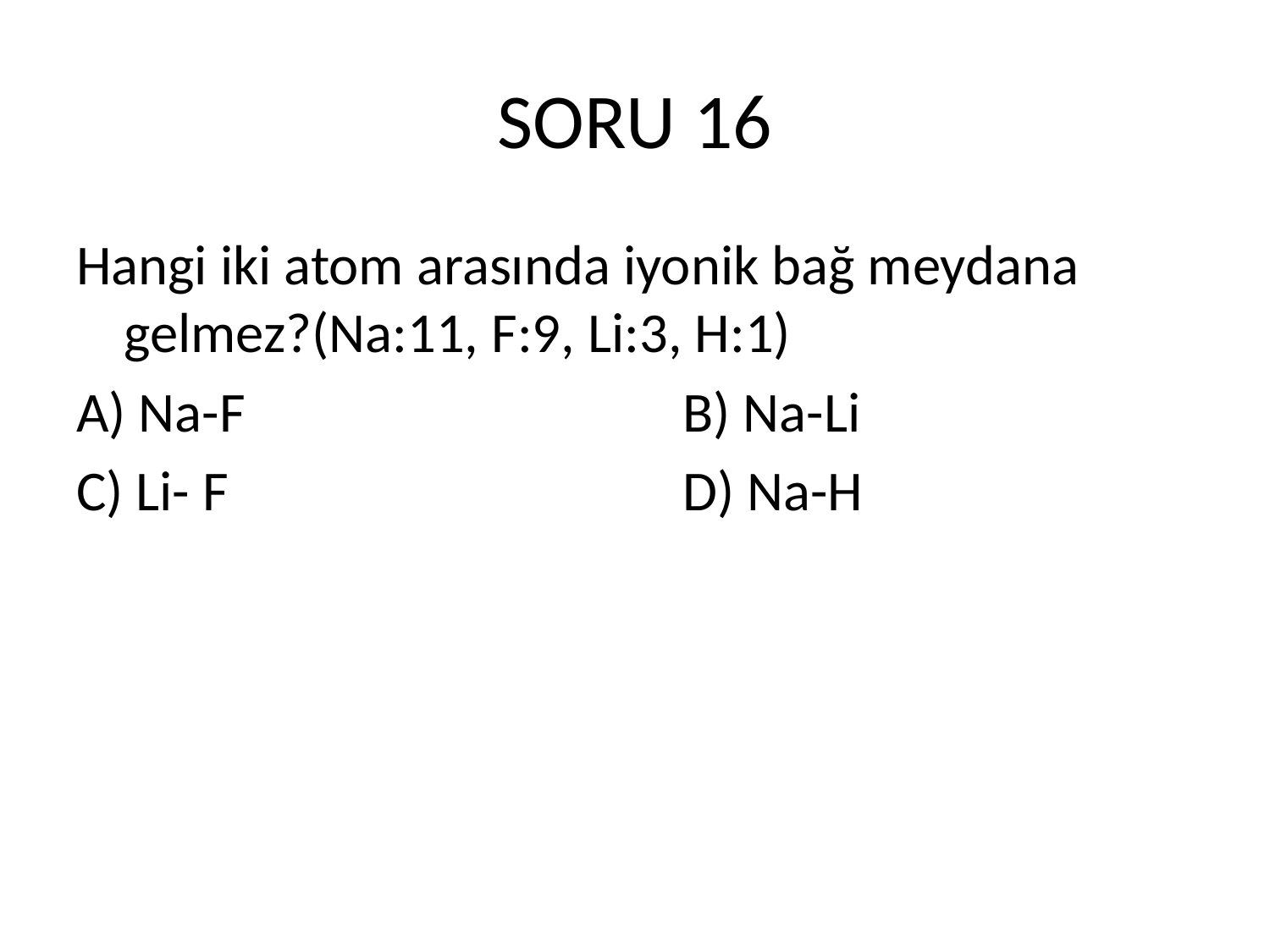

# SORU 16
Hangi iki atom arasında iyonik bağ meydana gelmez?(Na:11, F:9, Li:3, H:1)
A) Na-F		                        B) Na-Li
C) Li- F		                        D) Na-H